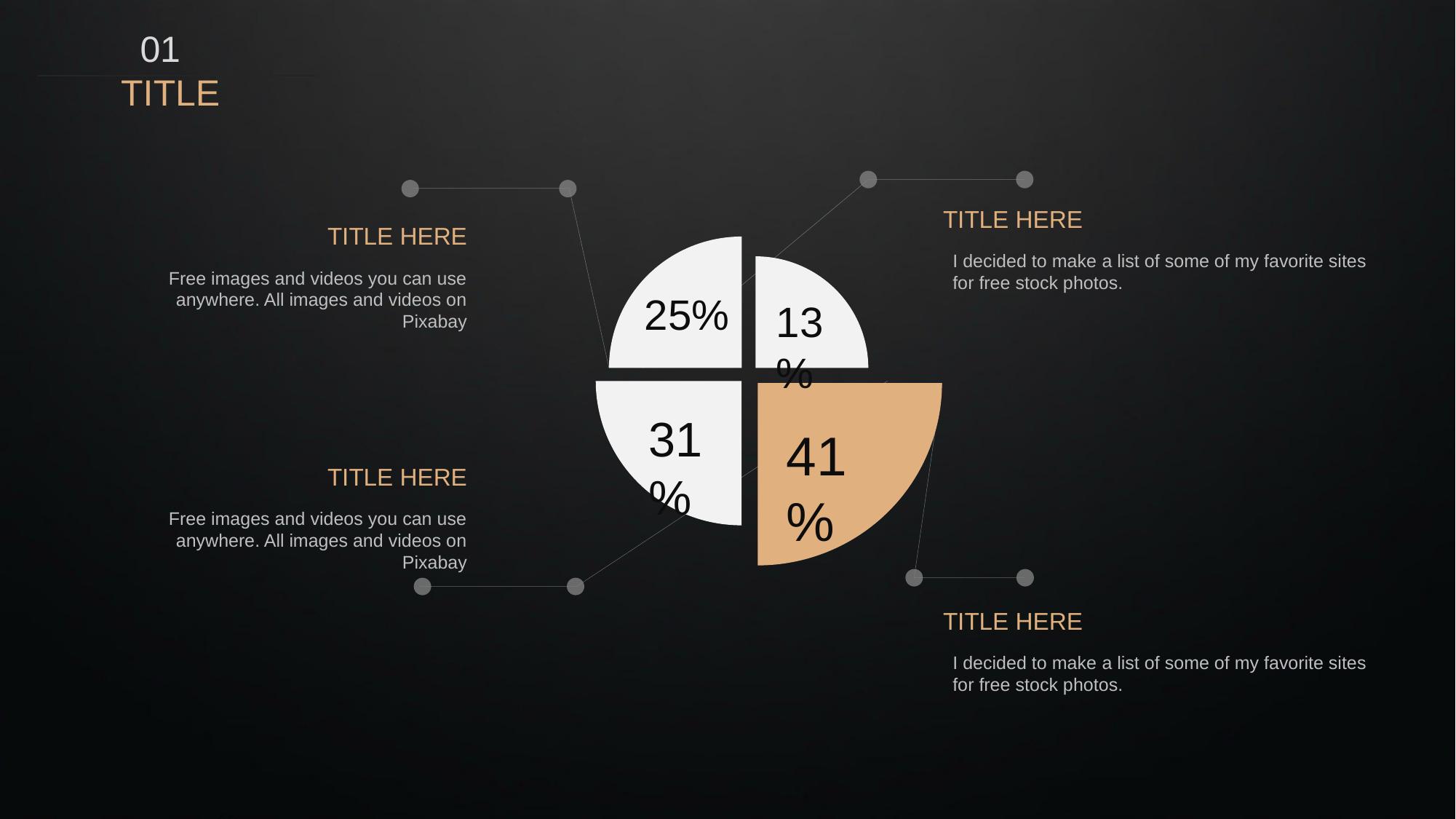

01   TITLE

TITLE HERE

TITLE HERE

I decided to make a list of some of my favorite sites for free stock photos.

Free images and videos you can use anywhere. All images and videos on Pixabay
25%
13%
31%
41%
TITLE HERE
Free images and videos you can use anywhere. All images and videos on Pixabay

TITLE HERE
I decided to make a list of some of my favorite sites for free stock photos.